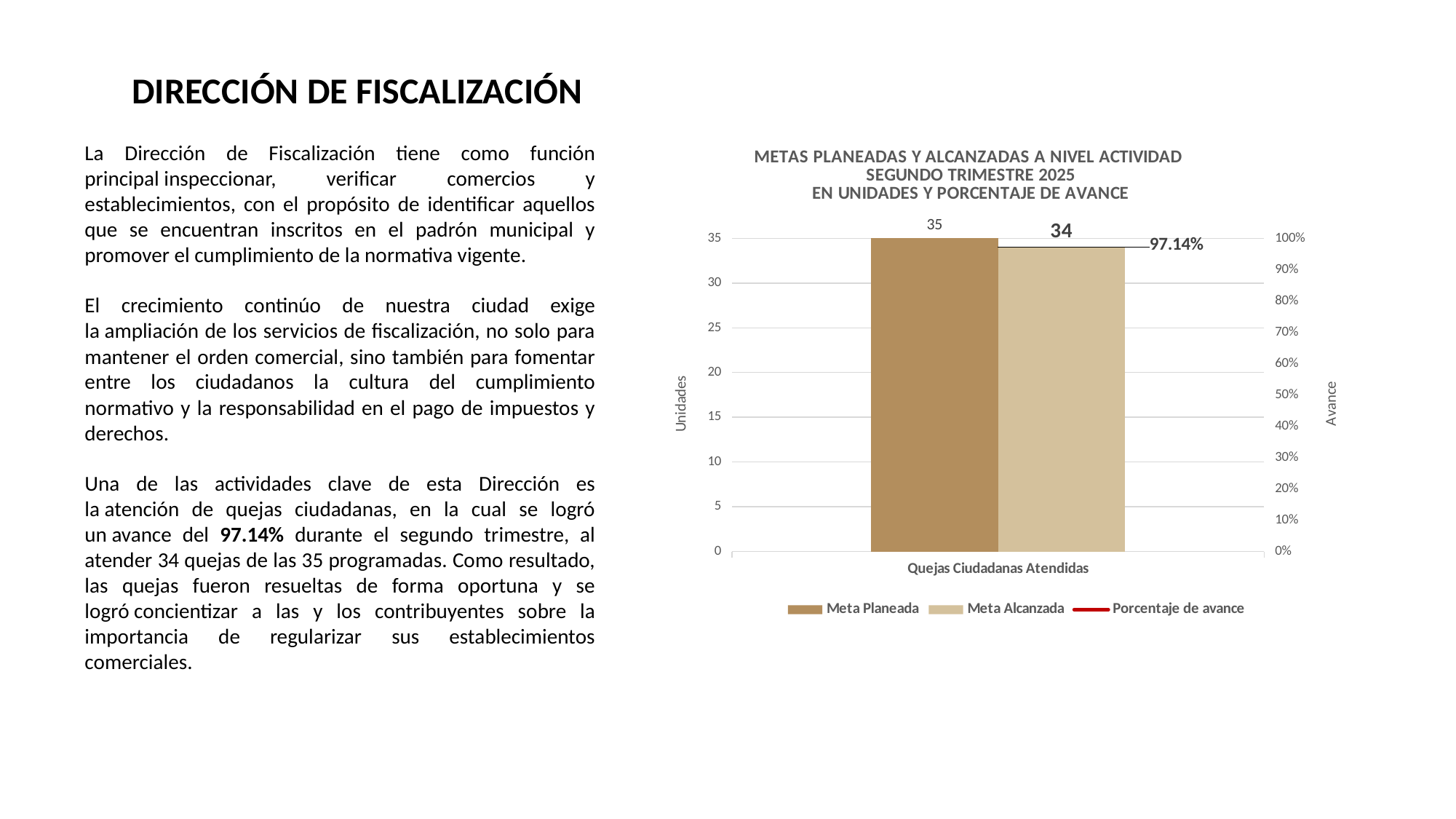

DIRECCIÓN DE FISCALIZACIÓN
La Dirección de Fiscalización tiene como función principal inspeccionar, verificar comercios y establecimientos, con el propósito de identificar aquellos que se encuentran inscritos en el padrón municipal y promover el cumplimiento de la normativa vigente.

El crecimiento continúo de nuestra ciudad exige la ampliación de los servicios de fiscalización, no solo para mantener el orden comercial, sino también para fomentar entre los ciudadanos la cultura del cumplimiento normativo y la responsabilidad en el pago de impuestos y derechos.

Una de las actividades clave de esta Dirección es la atención de quejas ciudadanas, en la cual se logró un avance del 97.14% durante el segundo trimestre, al atender 34 quejas de las 35 programadas. Como resultado, las quejas fueron resueltas de forma oportuna y se logró concientizar a las y los contribuyentes sobre la importancia de regularizar sus establecimientos comerciales.

### Chart: METAS PLANEADAS Y ALCANZADAS A NIVEL ACTIVIDAD
SEGUNDO TRIMESTRE 2025
EN UNIDADES Y PORCENTAJE DE AVANCE

| Category | Meta Planeada | Meta Alcanzada |  |
|---|---|---|---|
| Quejas Ciudadanas Atendidas | 35.0 | 34.0 | 0.9714285714285714 |